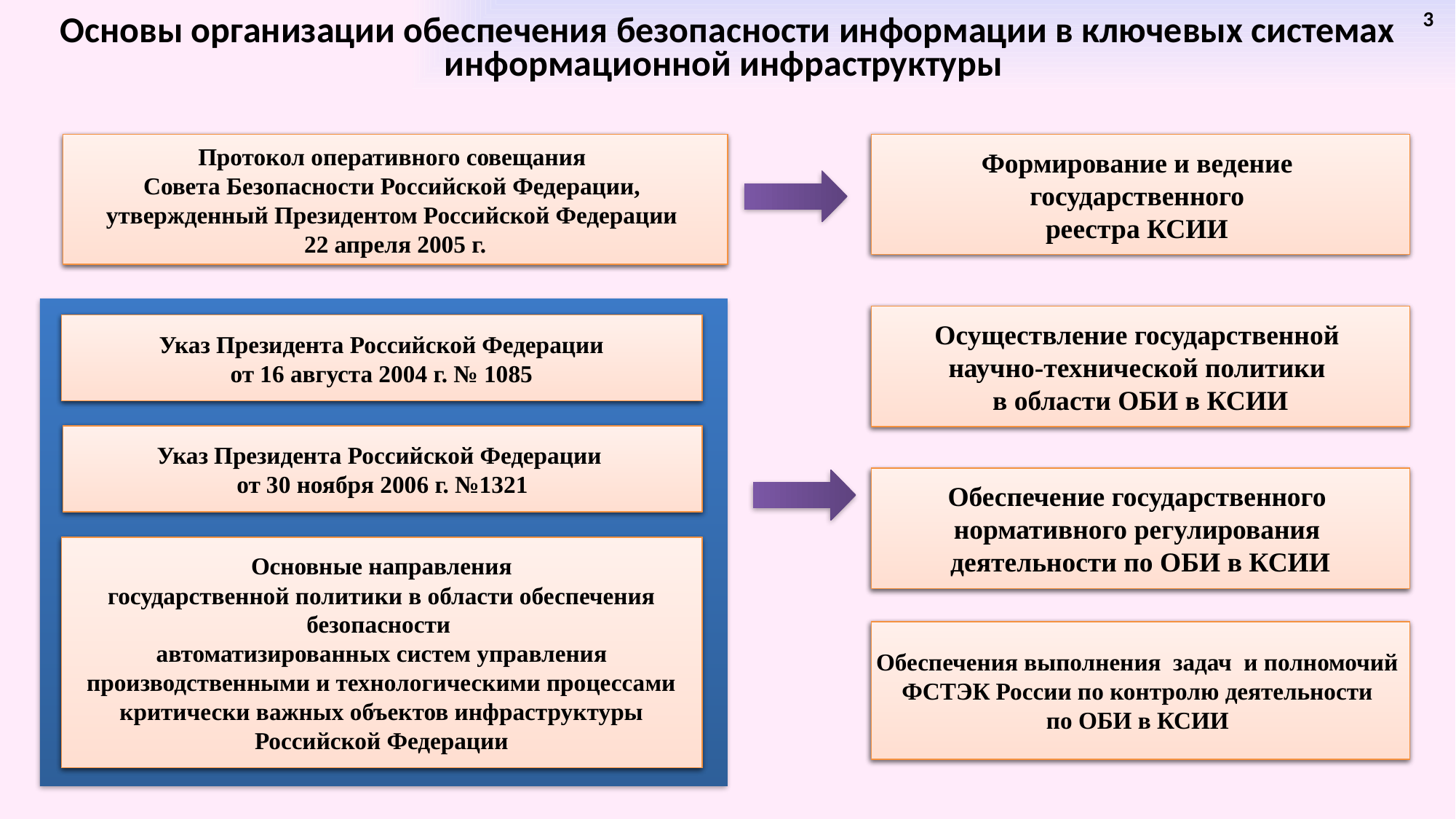

3
Основы организации обеспечения безопасности информации в ключевых системах информационной инфраструктуры

Протокол оперативного совещания
Совета Безопасности Российской Федерации,
утвержденный Президентом Российской Федерации
22 апреля 2005 г.

Формирование и ведение
государственного
реестра КСИИ

Осуществление государственной
научно-технической политики
в области ОБИ в КСИИ

Указ Президента Российской Федерации
от 16 августа 2004 г. № 1085

Указ Президента Российской Федерации
от 30 ноября 2006 г. №1321

Обеспечение государственного
нормативного регулирования
деятельности по ОБИ в КСИИ

Основные направления
государственной политики в области обеспечения безопасности
автоматизированных систем управления производственными и технологическими процессами критически важных объектов инфраструктуры Российской Федерации

Обеспечения выполнения  задач  и полномочий
ФСТЭК России по контролю деятельности
по ОБИ в КСИИ